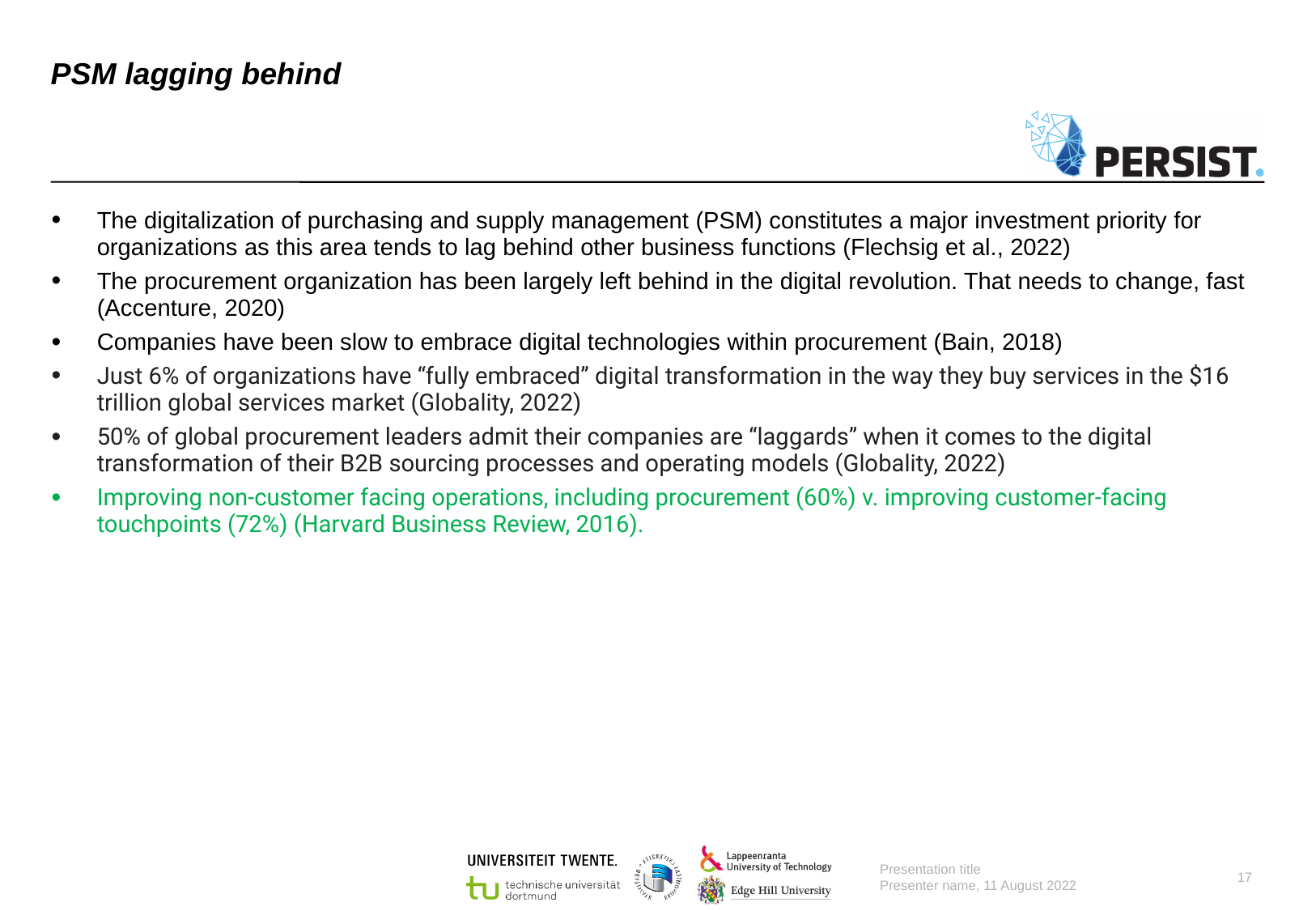

# PSM lagging behind

The digitalization of purchasing and supply management (PSM) constitutes a major investment priority for organizations as this area tends to lag behind other business functions (Flechsig et al., 2022)
The procurement organization has been largely left behind in the digital revolution. That needs to change, fast (Accenture, 2020)
Companies have been slow to embrace digital technologies within procurement (Bain, 2018)
Just 6% of organizations have “fully embraced” digital transformation in the way they buy services in the $16 trillion global services market (Globality, 2022)
50% of global procurement leaders admit their companies are “laggards” when it comes to the digital transformation of their B2B sourcing processes and operating models (Globality, 2022)
Improving non-customer facing operations, including procurement (60%) v. improving customer-facing touchpoints (72%) (Harvard Business Review, 2016).

Presentation title
Presenter name, 11 August 2022
17